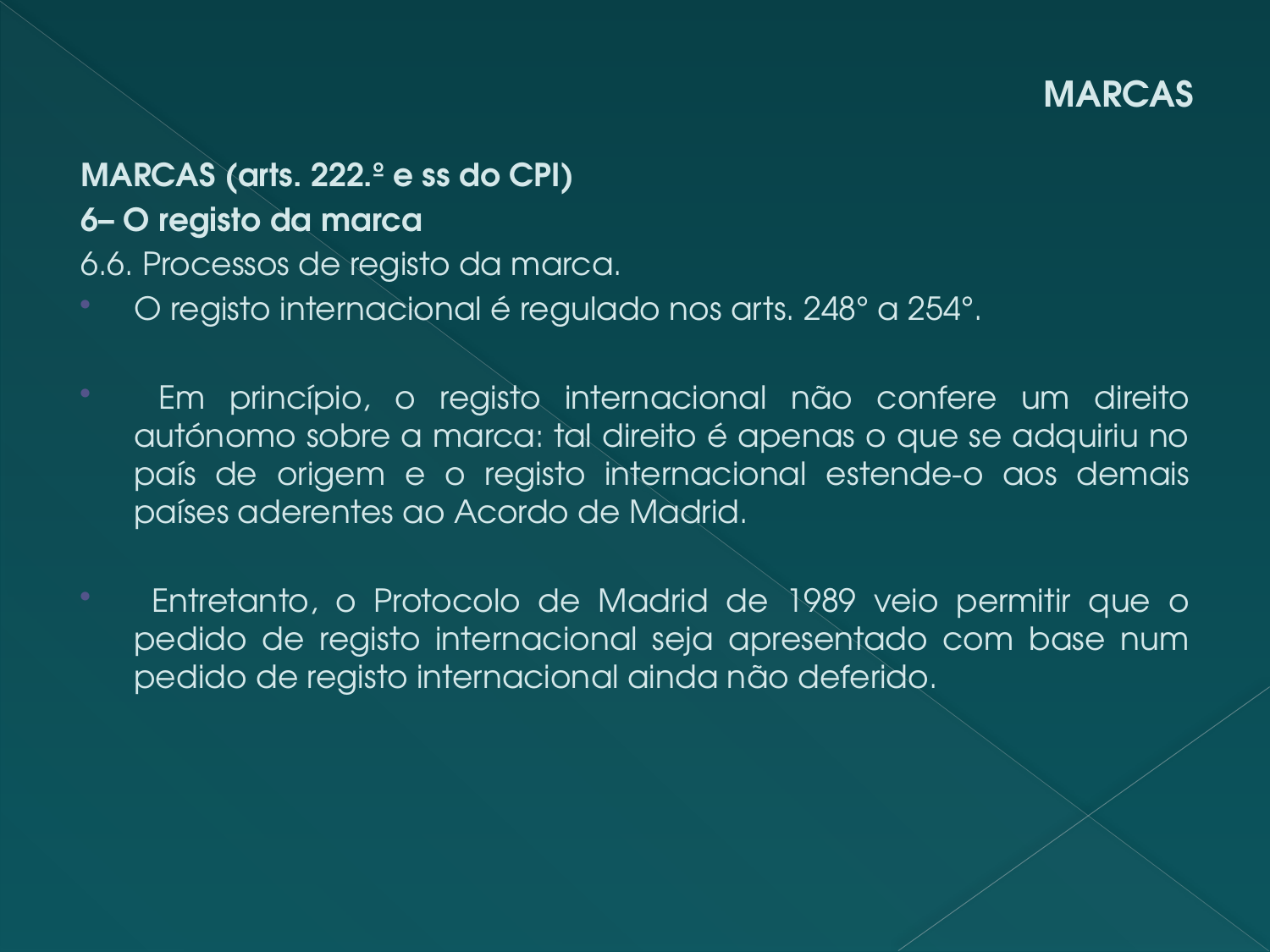

# MARCAS
MARCAS (arts. 222.º e ss do CPI)
6– O registo da marca
6.6. Processos de registo da marca.
O registo internacional é regulado nos arts. 248° a 254°.

 Em princípio, o registo internacional não confere um direito autónomo sobre a marca: tal direito é apenas o que se adquiriu no país de origem e o registo internacional estende-o aos demais países aderentes ao Acordo de Madrid.

 Entretanto, o Protocolo de Madrid de 1989 veio permitir que o pedido de registo internacional seja apresentado com base num pedido de registo internacional ainda não deferido.